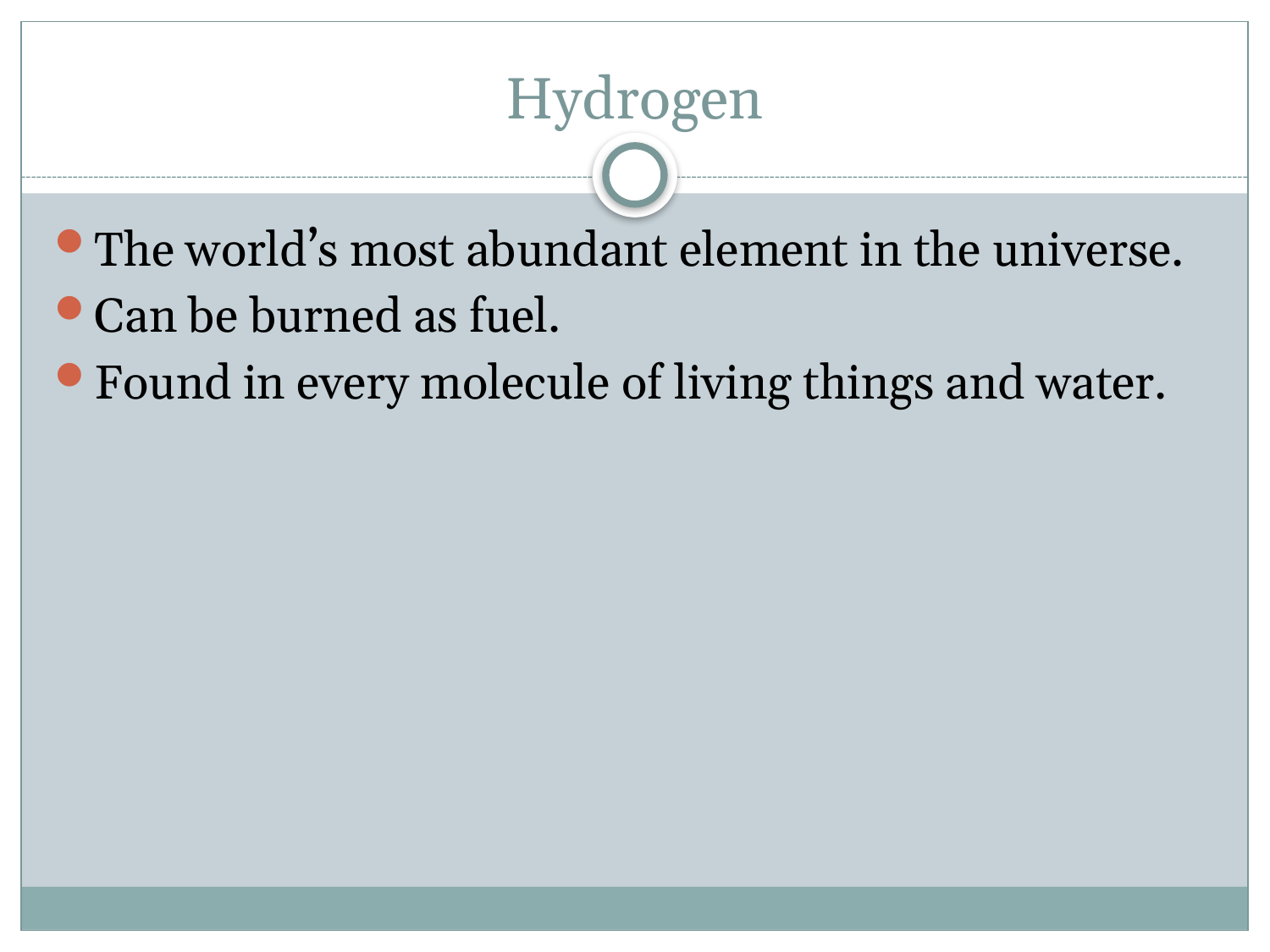

# Hydrogen
The world’s most abundant element in the universe.
Can be burned as fuel.
Found in every molecule of living things and water.